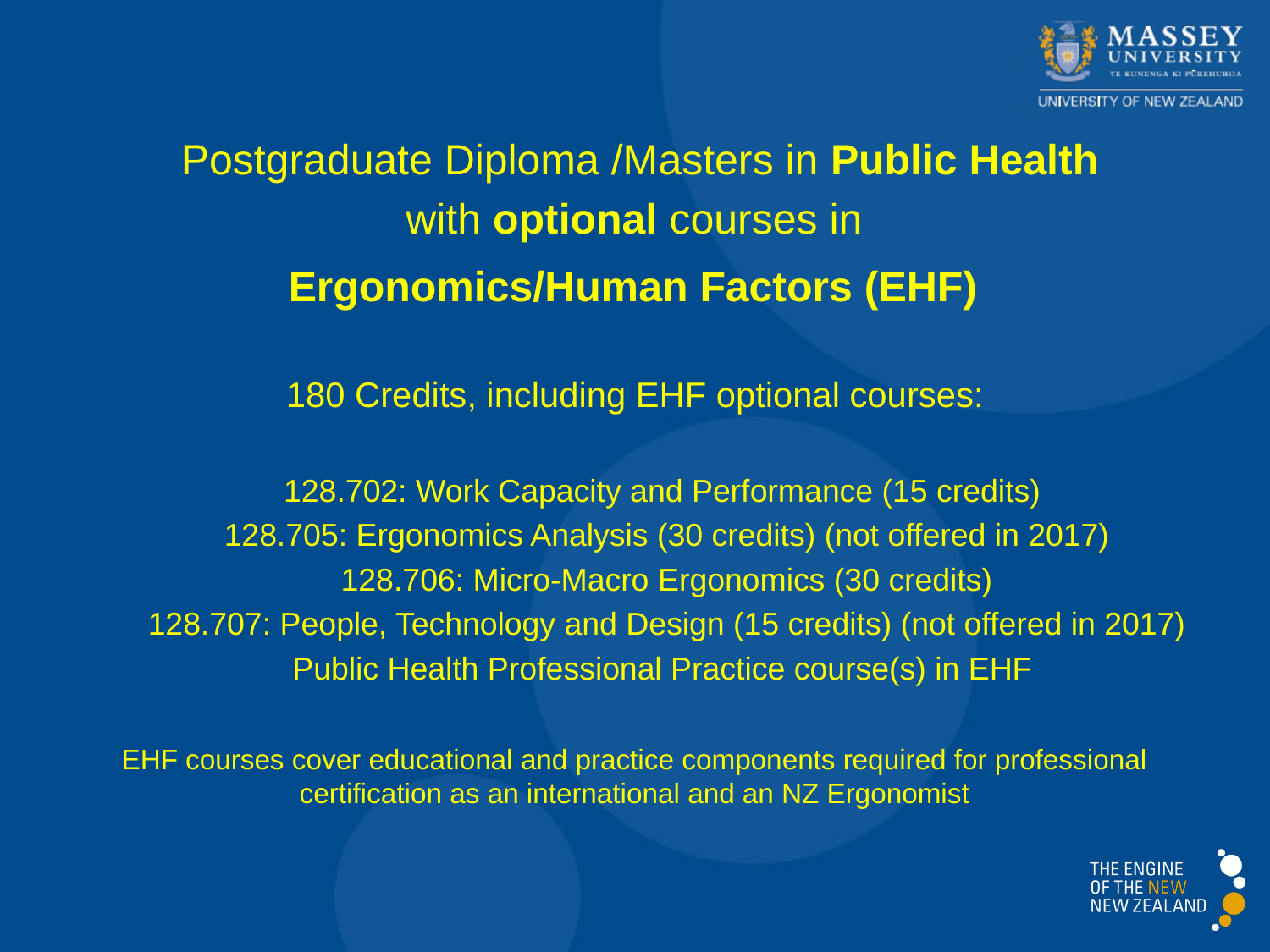

Postgraduate Diploma /Masters in Public Health
with optional courses in
Ergonomics/Human Factors (EHF)
180 Credits, including EHF optional courses:

128.702: Work Capacity and Performance (15 credits)
128.705: Ergonomics Analysis (30 credits) (not offered in 2017)
128.706: Micro-Macro Ergonomics (30 credits)
128.707: People, Technology and Design (15 credits) (not offered in 2017)
Public Health Professional Practice course(s) in EHF

EHF courses cover educational and practice components required for professional certification as an international and an NZ Ergonomist